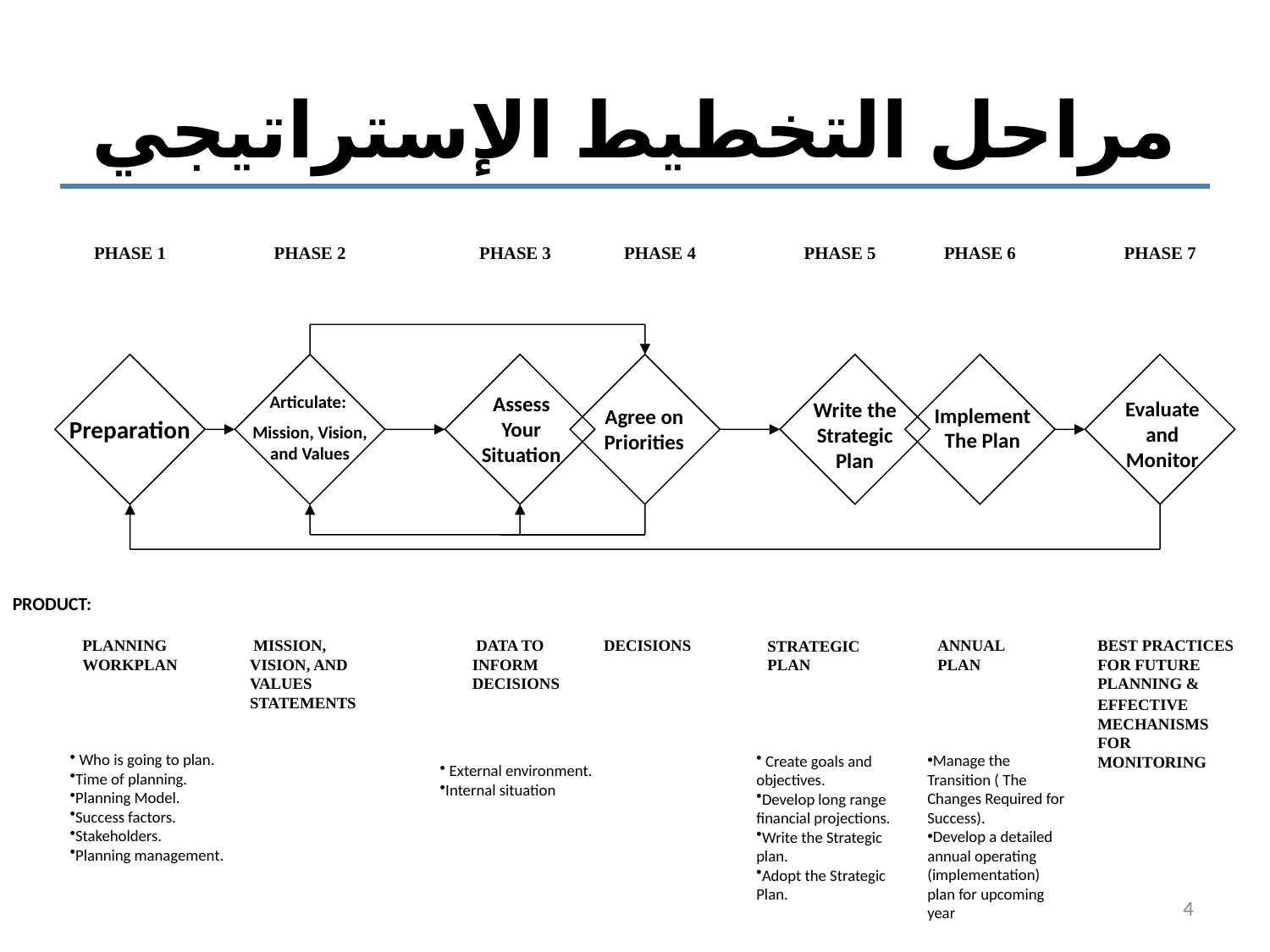

# مراحل التخطيط الإستراتيجي
PHASE 1

PHASE 2

PHASE 3

PHASE 4

PHASE 5

PHASE 6

PHASE 7

Preparation

Articulate:

Mission, Vision, and Values

Assess Your Situation

Agree on Priorities

Write the Strategic Plan

Implement
The Plan

Evaluate and
Monitor

PRODUCT:
PLANNING WORKPLAN

 MISSION, VISION, AND VALUES STATEMENTS

 DATA TO INFORM DECISIONS

DECISIONS

ANNUAL PLAN
BEST PRACTICES FOR FUTURE PLANNING & EFFECTIVE MECHANISMS FOR MONITORING
STRATEGIC PLAN
Manage the Transition ( The Changes Required for Success).
Develop a detailed annual operating (implementation) plan for upcoming year
 Create goals and objectives.
Develop long range financial projections.
Write the Strategic plan.
Adopt the Strategic Plan.
 Who is going to plan.
Time of planning.
Planning Model.
Success factors.
Stakeholders.
Planning management.
 External environment.
Internal situation
4